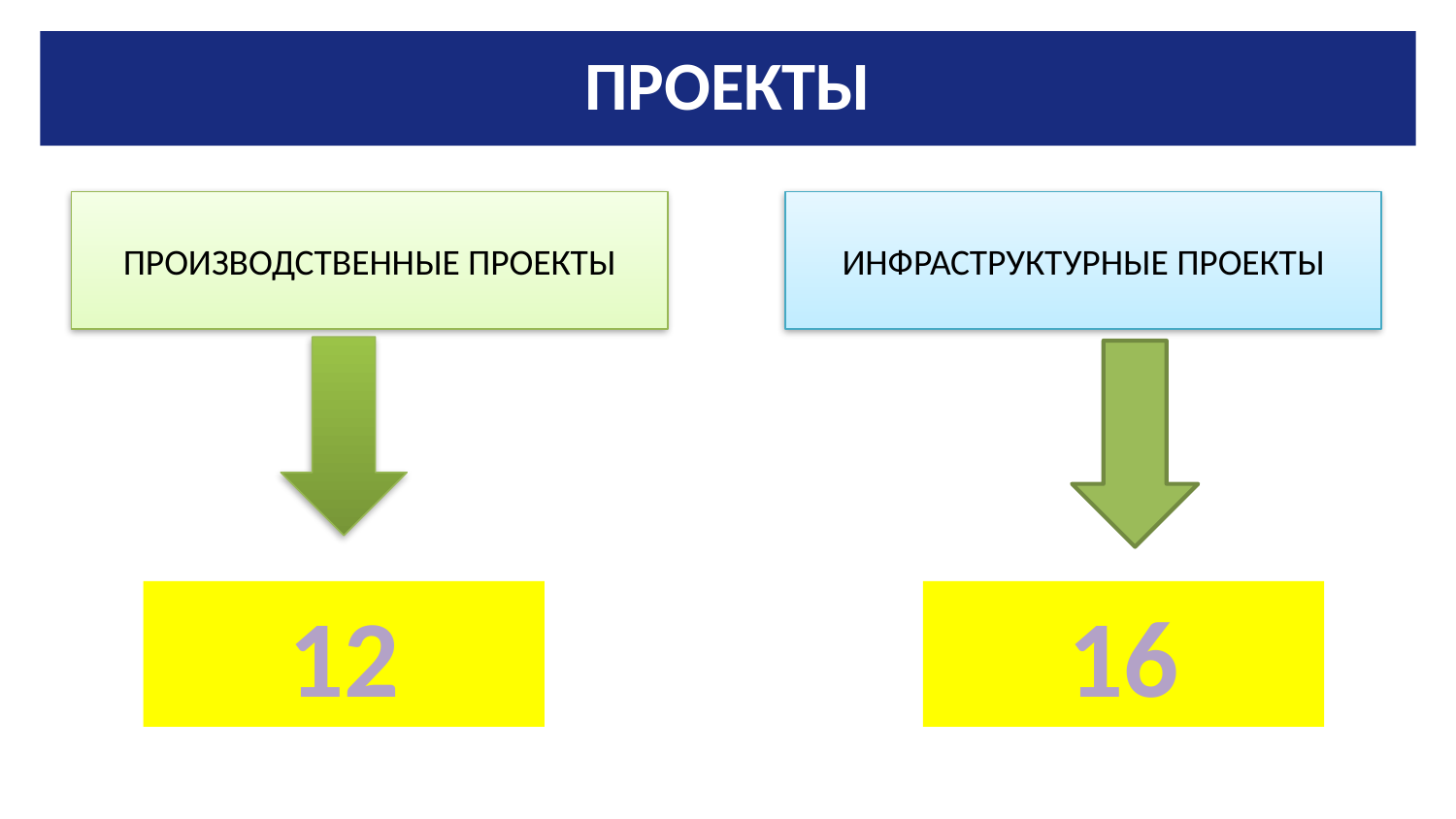

ПРОЕКТЫ
ПРОИЗВОДСТВЕННЫЕ ПРОЕКТЫ
ИНФРАСТРУКТУРНЫЕ ПРОЕКТЫ

12
16